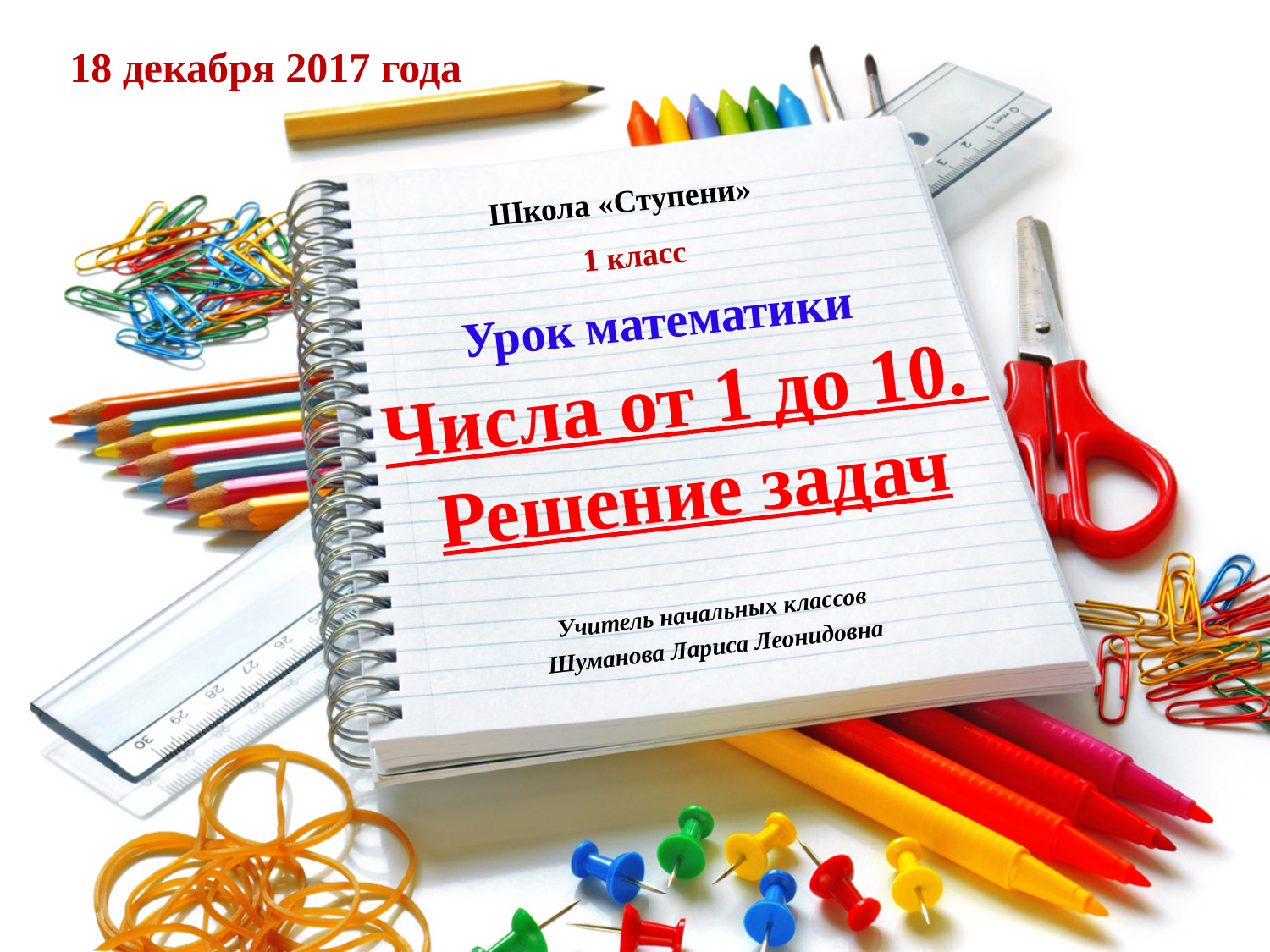

18 декабря 2017 года
Школа «Ступени»
1 класс
Урок математики
# Числа от 1 до 10. Решение задач
Учитель начальных классов
Шуманова Лариса Леонидовна